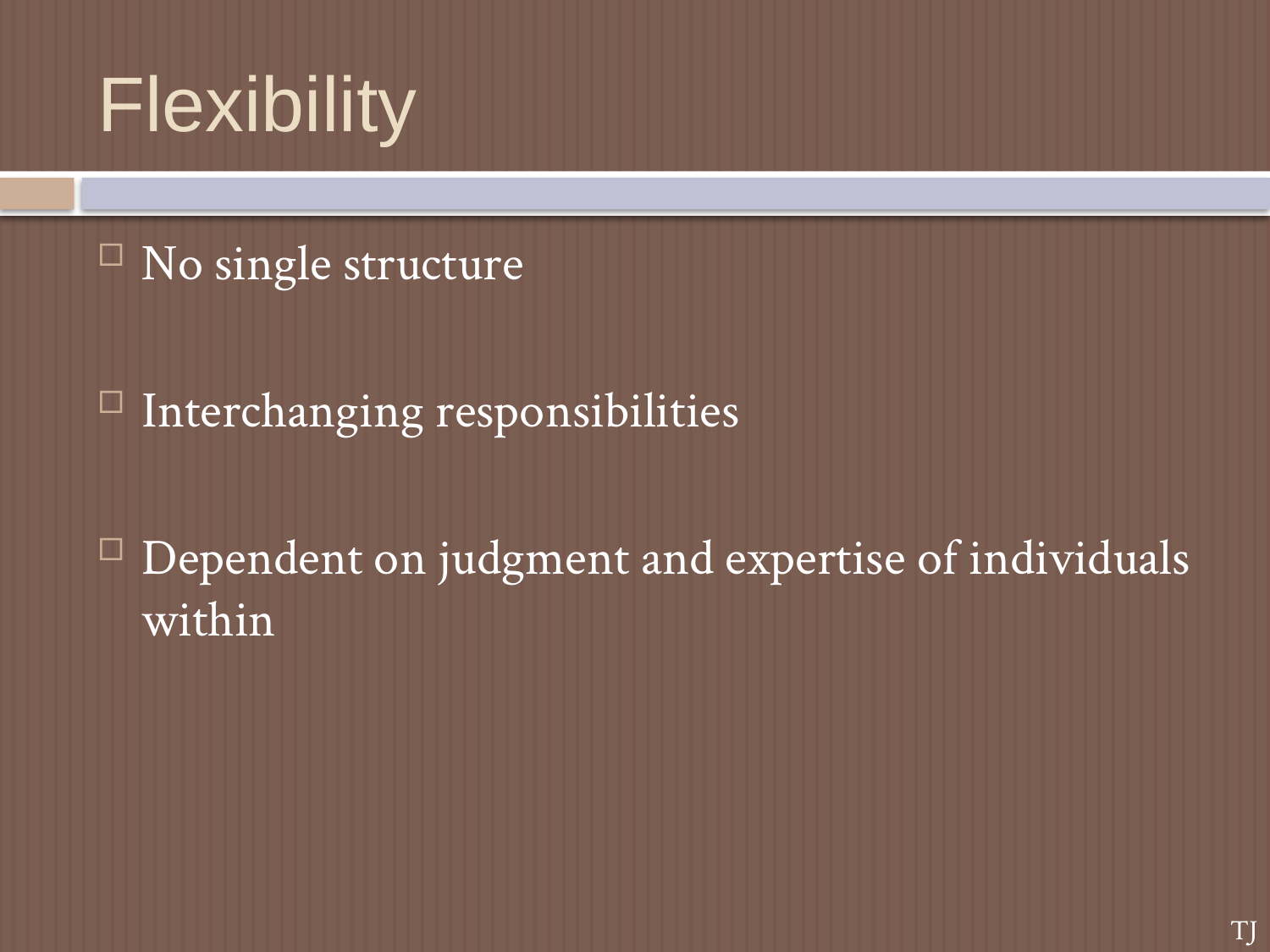

# Flexibility
No single structure

Interchanging responsibilities

Dependent on judgment and expertise of individuals within
TJ